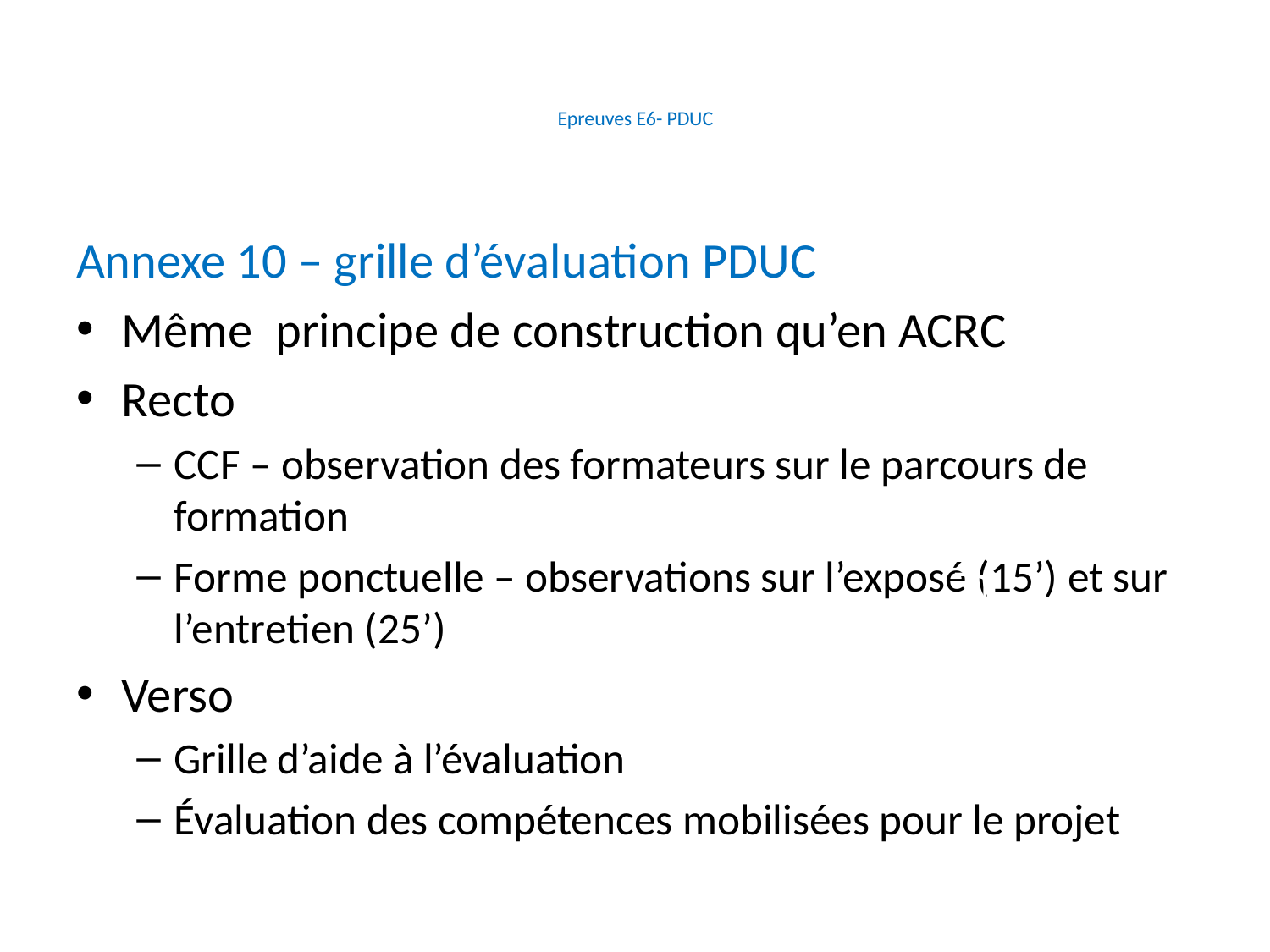

# Epreuves E6- PDUC
Annexe 10 – grille d’évaluation PDUC
Même  principe de construction qu’en ACRC
Recto
CCF – observation des formateurs sur le parcours de formation
Forme ponctuelle – observations sur l’exposé (15’) et sur l’entretien (25’)
Verso
Grille d’aide à l’évaluation
Évaluation des compétences mobilisées pour le projet